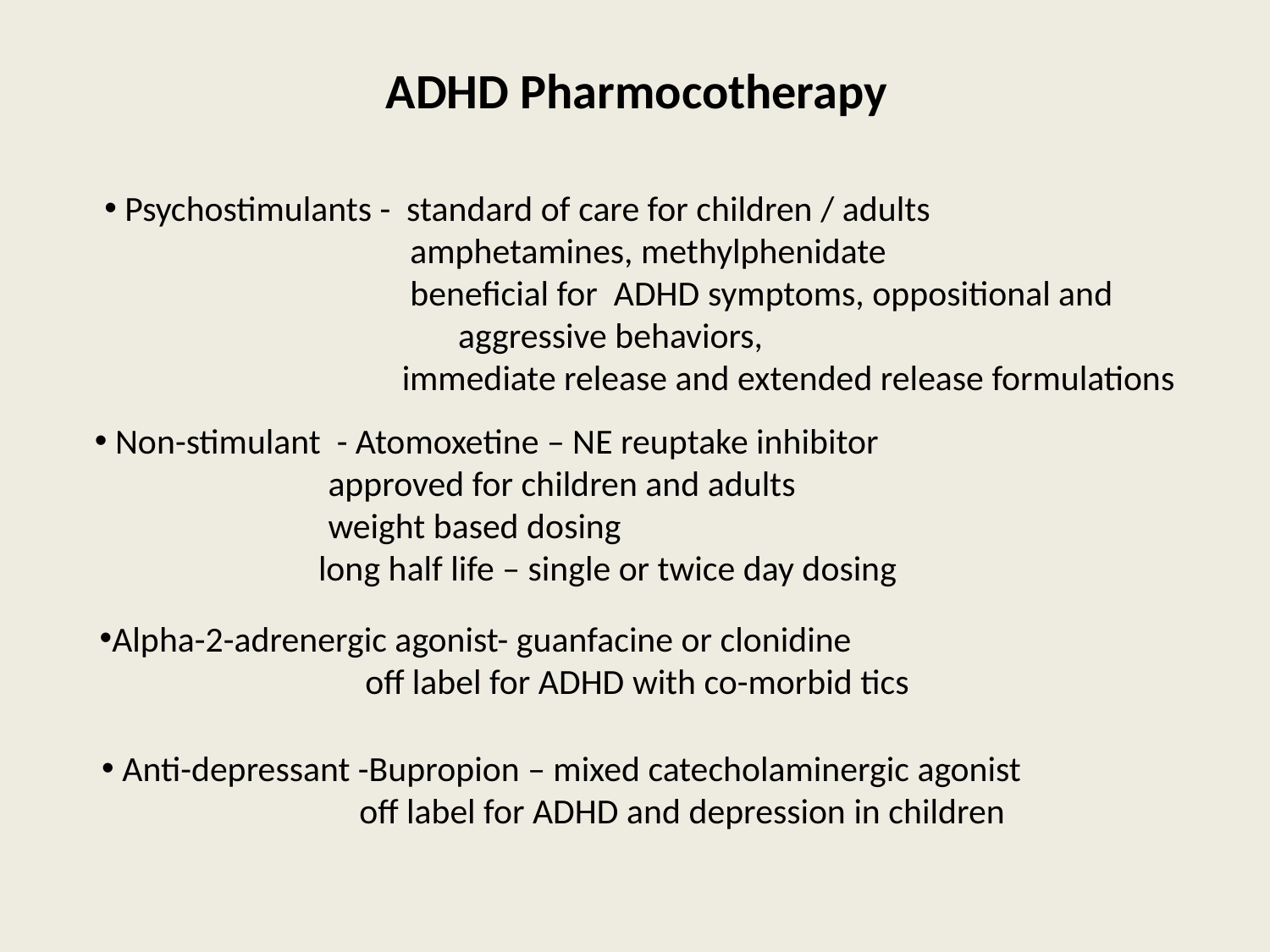

ADHD Pharmocotherapy
 Psychostimulants -  standard of care for children / adults
                                      amphetamines, methylphenidate
                                      beneficial for  ADHD symptoms, oppositional and
                                            aggressive behaviors,
                                     immediate release and extended release formulations
 Non-stimulant  - Atomoxetine – NE reuptake inhibitor
                             approved for children and adults
                             weight based dosing
	            long half life – single or twice day dosing
Alpha-2-adrenergic agonist- guanfacine or clonidine
                                 off label for ADHD with co-morbid tics
 Anti-depressant -Bupropion – mixed catecholaminergic agonist
                                off label for ADHD and depression in children